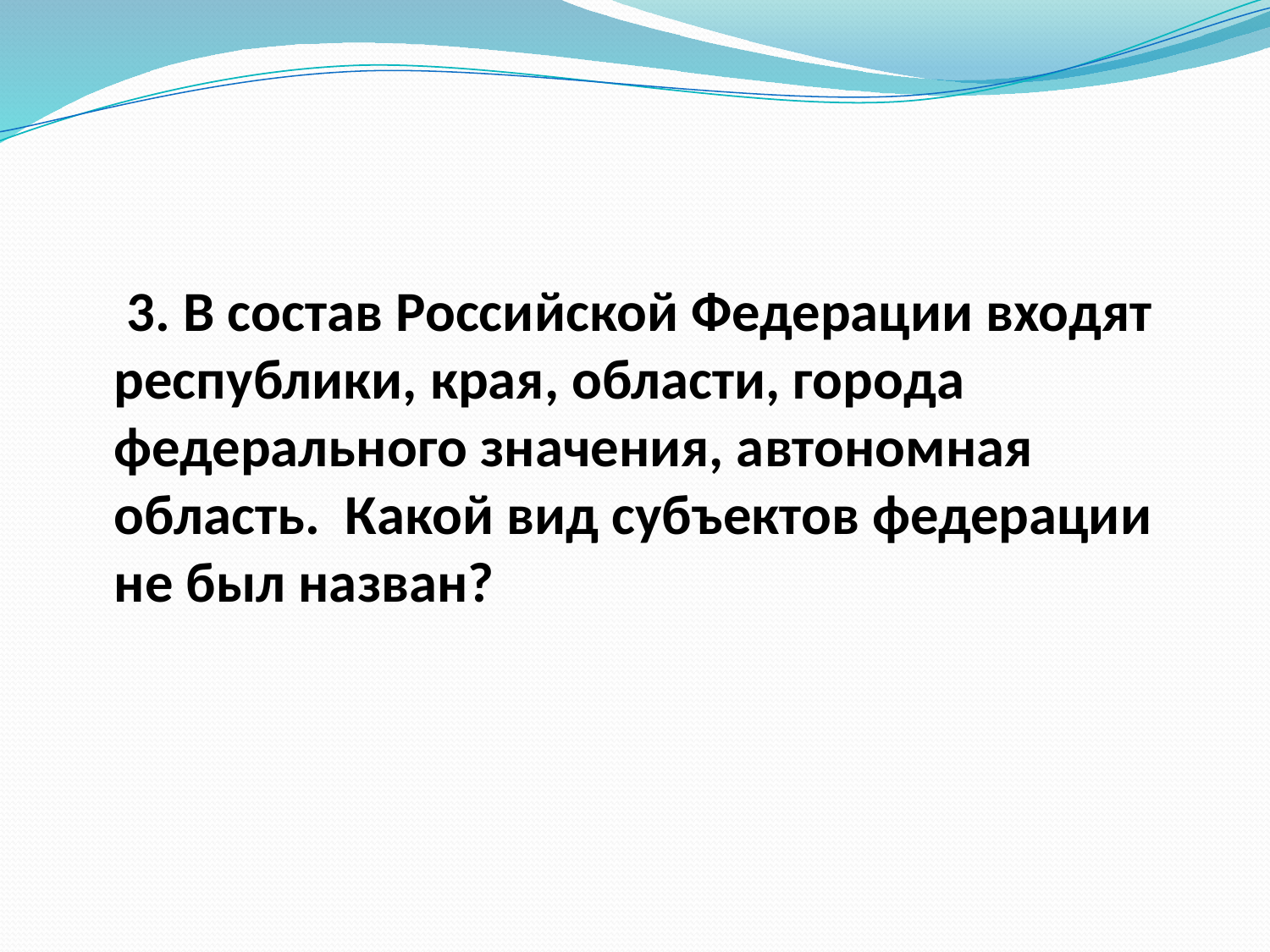

#
    3. В состав Российской Федерации входят республики, края, области, города федерального значения, автономная область.  Какой вид субъектов федерации не был назван?